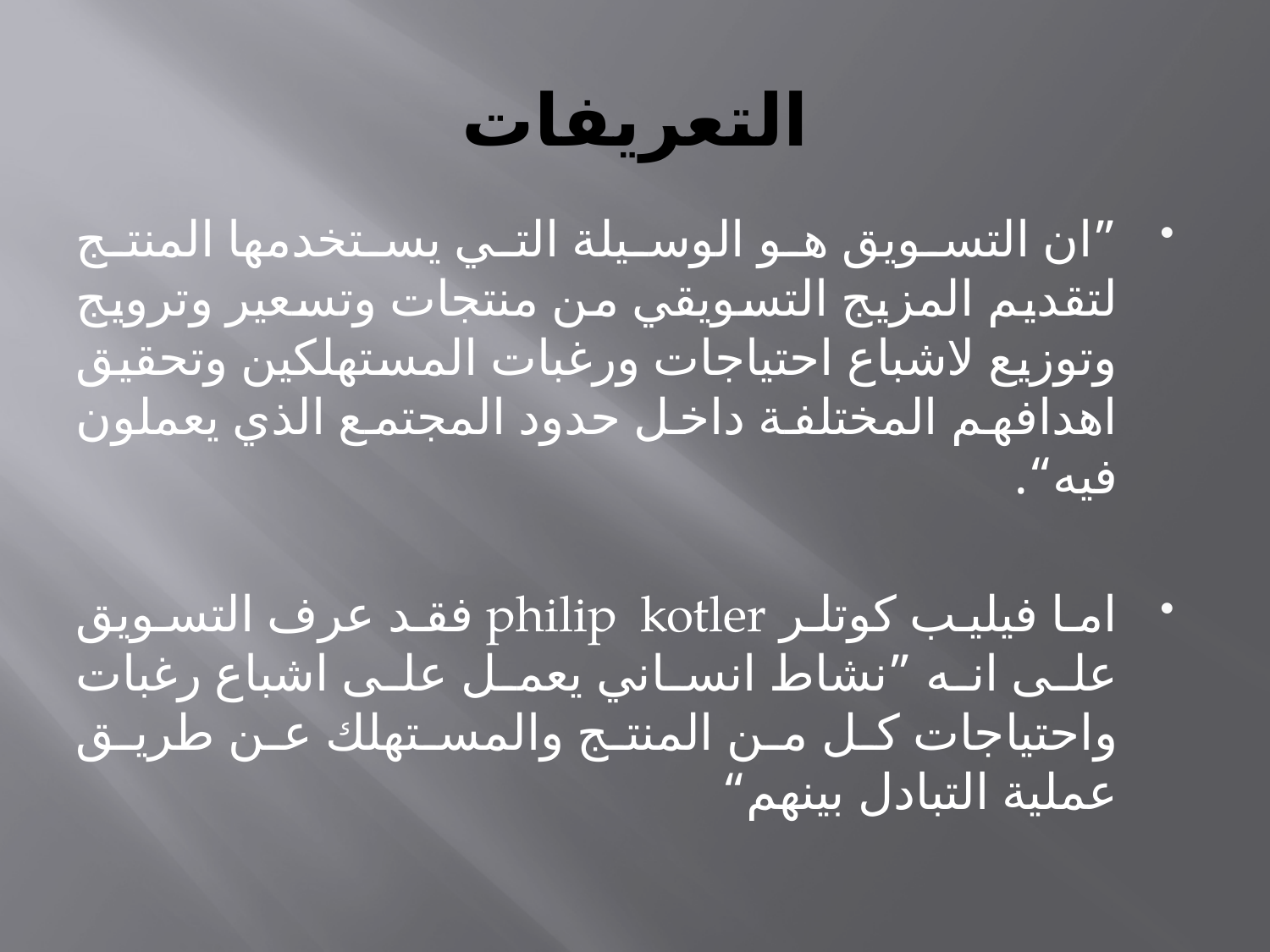

# التعريفات
”ان التسويق هو الوسيلة التي يستخدمها المنتج لتقديم المزيج التسويقي من منتجات وتسعير وترويج وتوزيع لاشباع احتياجات ورغبات المستهلكين وتحقيق اهدافهم المختلفة داخل حدود المجتمع الذي يعملون فيه“.

اما فيليب كوتلر philip kotler فقد عرف التسويق على انه ”نشاط انساني يعمل على اشباع رغبات واحتياجات كل من المنتج والمستهلك عن طريق عملية التبادل بينهم“